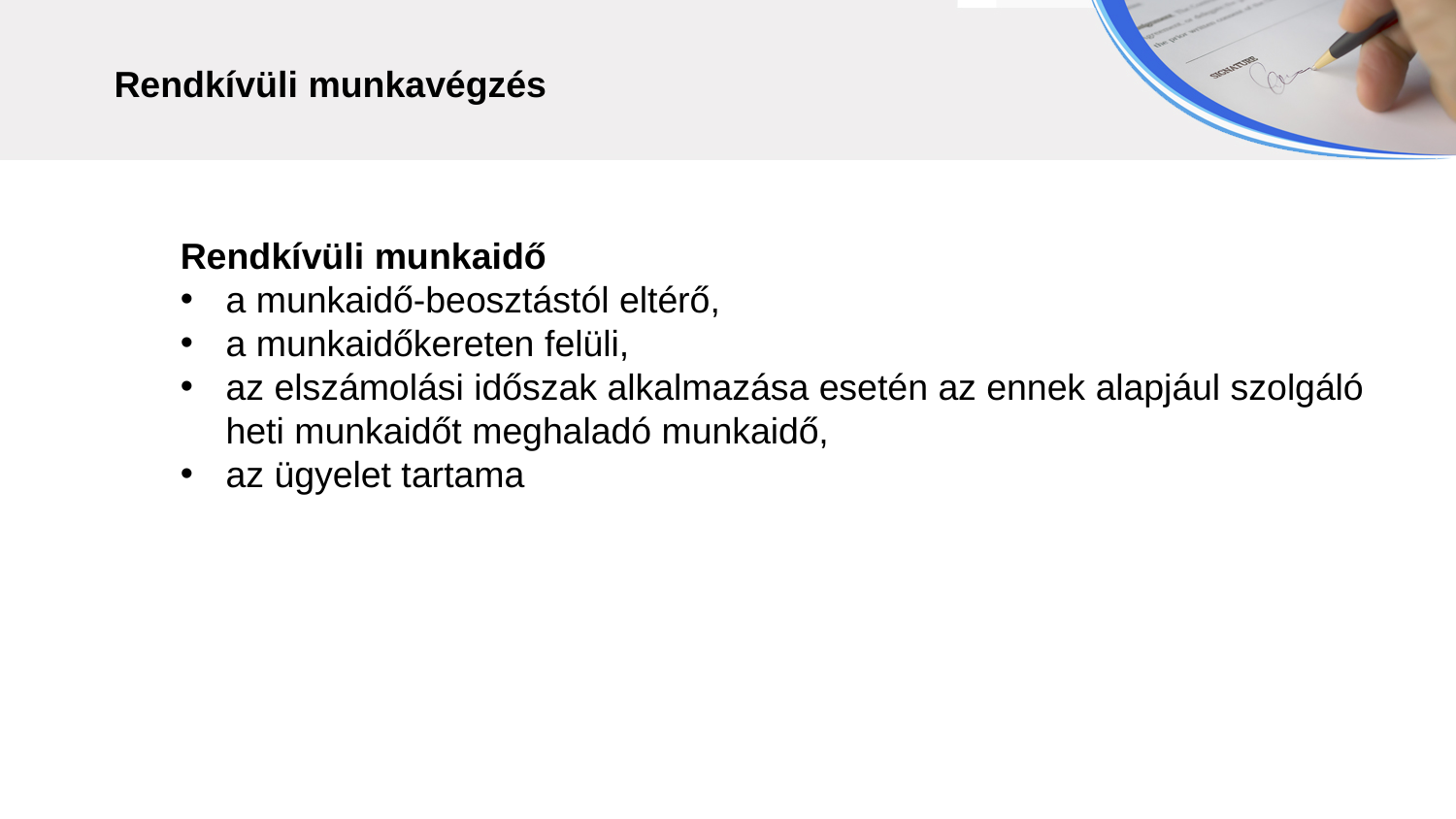

Rendkívüli munkavégzés
Rendkívüli munkaidő
a munkaidő-beosztástól eltérő,
a munkaidőkereten felüli,
az elszámolási időszak alkalmazása esetén az ennek alapjául szolgáló heti munkaidőt meghaladó munkaidő,
az ügyelet tartama